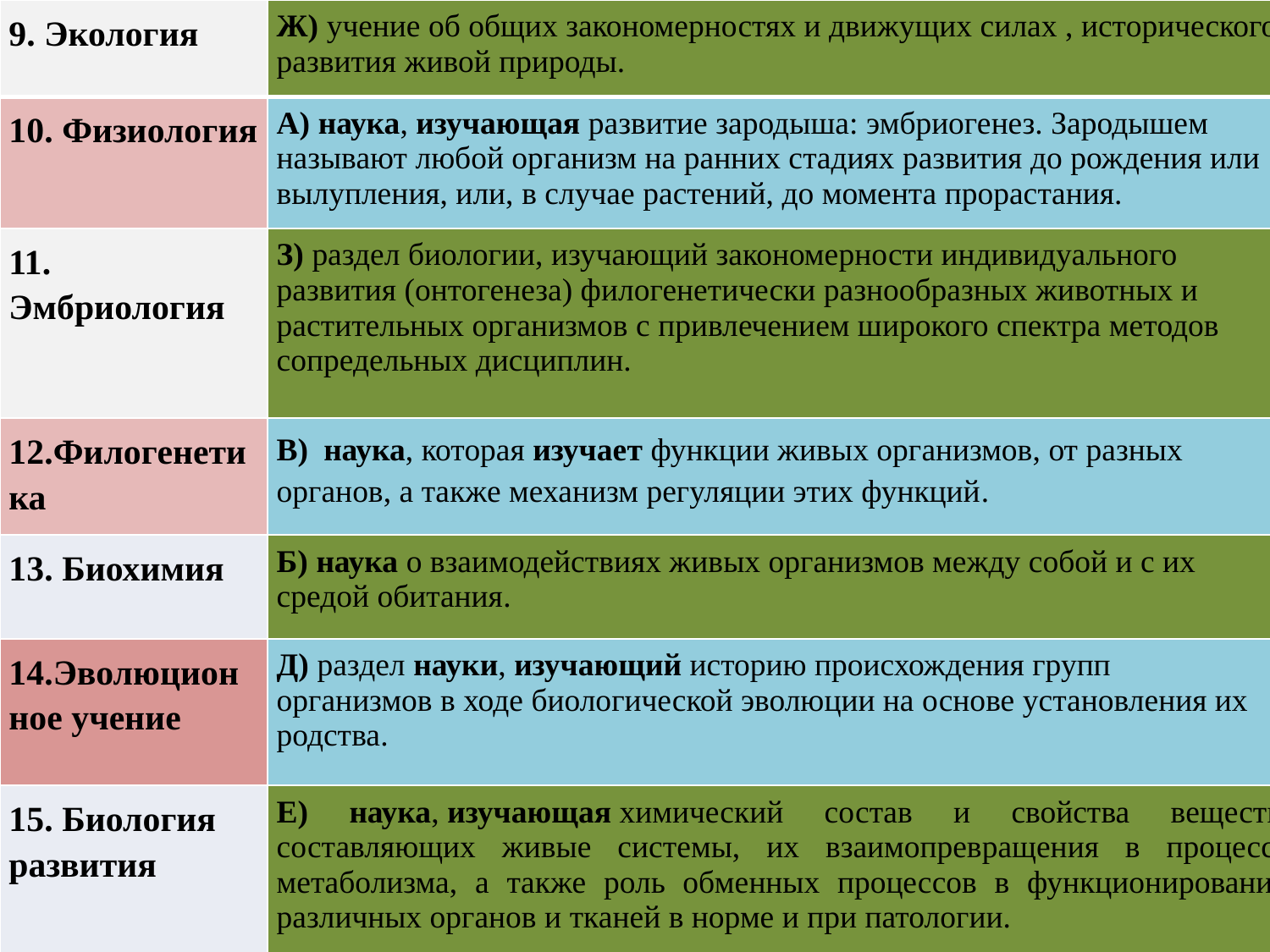

| 9. Экология | Ж) учение об общих закономерностях и движущих силах , исторического развития живой природы. |
| --- | --- |
| 10. Физиология | А) наука, изучающая развитие зародыша: эмбриогенез. Зародышем называют любой организм на ранних стадиях развития до рождения или вылупления, или, в случае растений, до момента прорастания. |
| 11. Эмбриология | З) раздел биологии, изучающий закономерности индивидуального развития (онтогенеза) филогенетически разнообразных животных и растительных организмов с привлечением широкого спектра методов сопредельных дисциплин. |
| 12.Филогенетика | В)  наука, которая изучает функции живых организмов, от разных органов, а также механизм регуляции этих функций. |
| 13. Биохимия | Б) наука о взаимодействиях живых организмов между собой и с их средой обитания. |
| 14.Эволюционное учение | Д) раздел науки, изучающий историю происхождения групп организмов в ходе биологической эволюции на основе установления их родства. |
| 15. Биология развития | Е) наука, изучающая химический состав и свойства веществ, составляющих живые системы, их взаимопревращения в процессе метаболизма, а также роль обменных процессов в функционировании различных органов и тканей в норме и при патологии. |